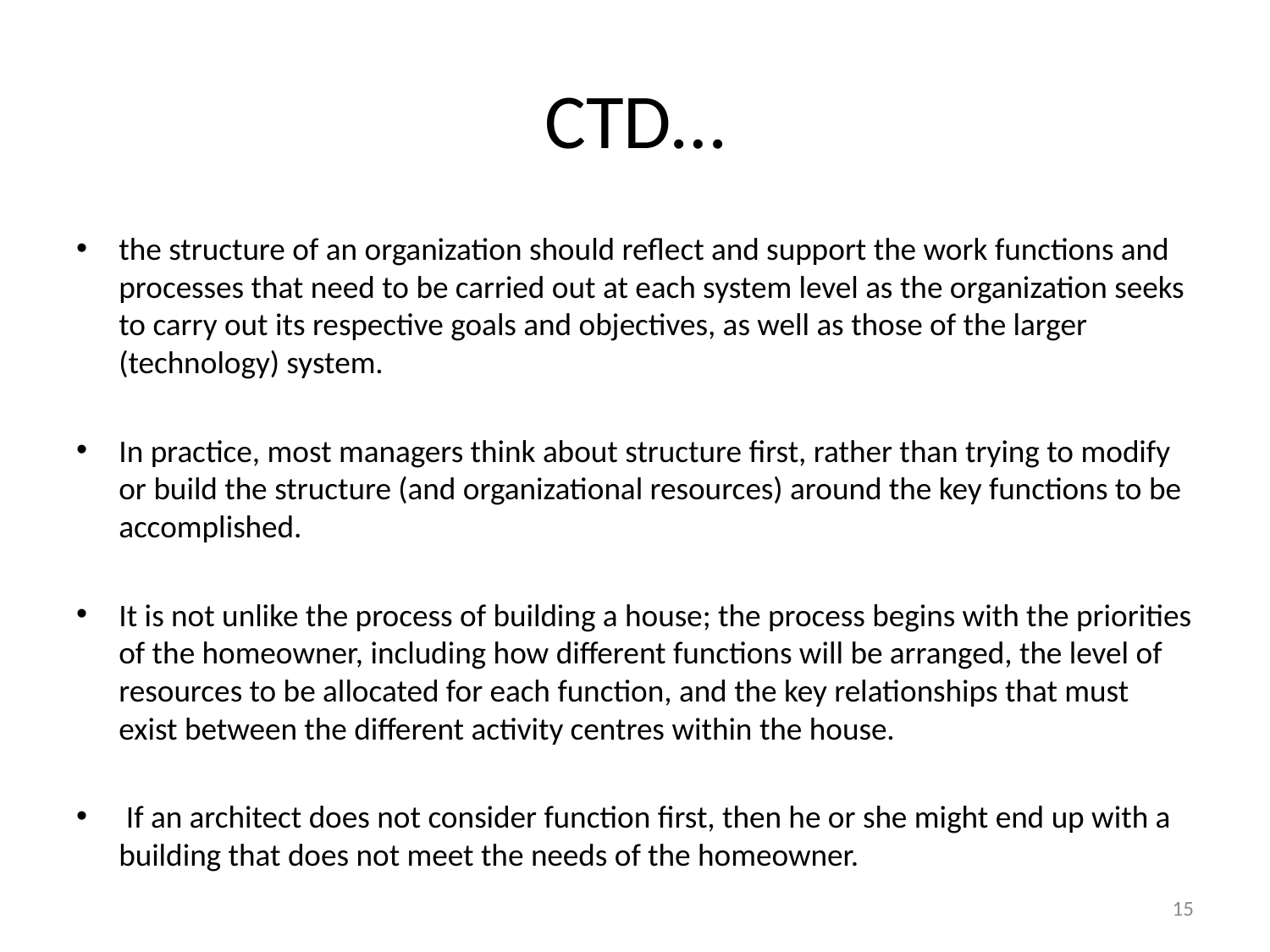

# CTD…
the structure of an organization should reflect and support the work functions and processes that need to be carried out at each system level as the organization seeks to carry out its respective goals and objectives, as well as those of the larger (technology) system.

In practice, most managers think about structure first, rather than trying to modify or build the structure (and organizational resources) around the key functions to be accomplished.

It is not unlike the process of building a house; the process begins with the priorities of the homeowner, including how different functions will be arranged, the level of resources to be allocated for each function, and the key relationships that must exist between the different activity centres within the house.

 If an architect does not consider function first, then he or she might end up with a building that does not meet the needs of the homeowner.

15